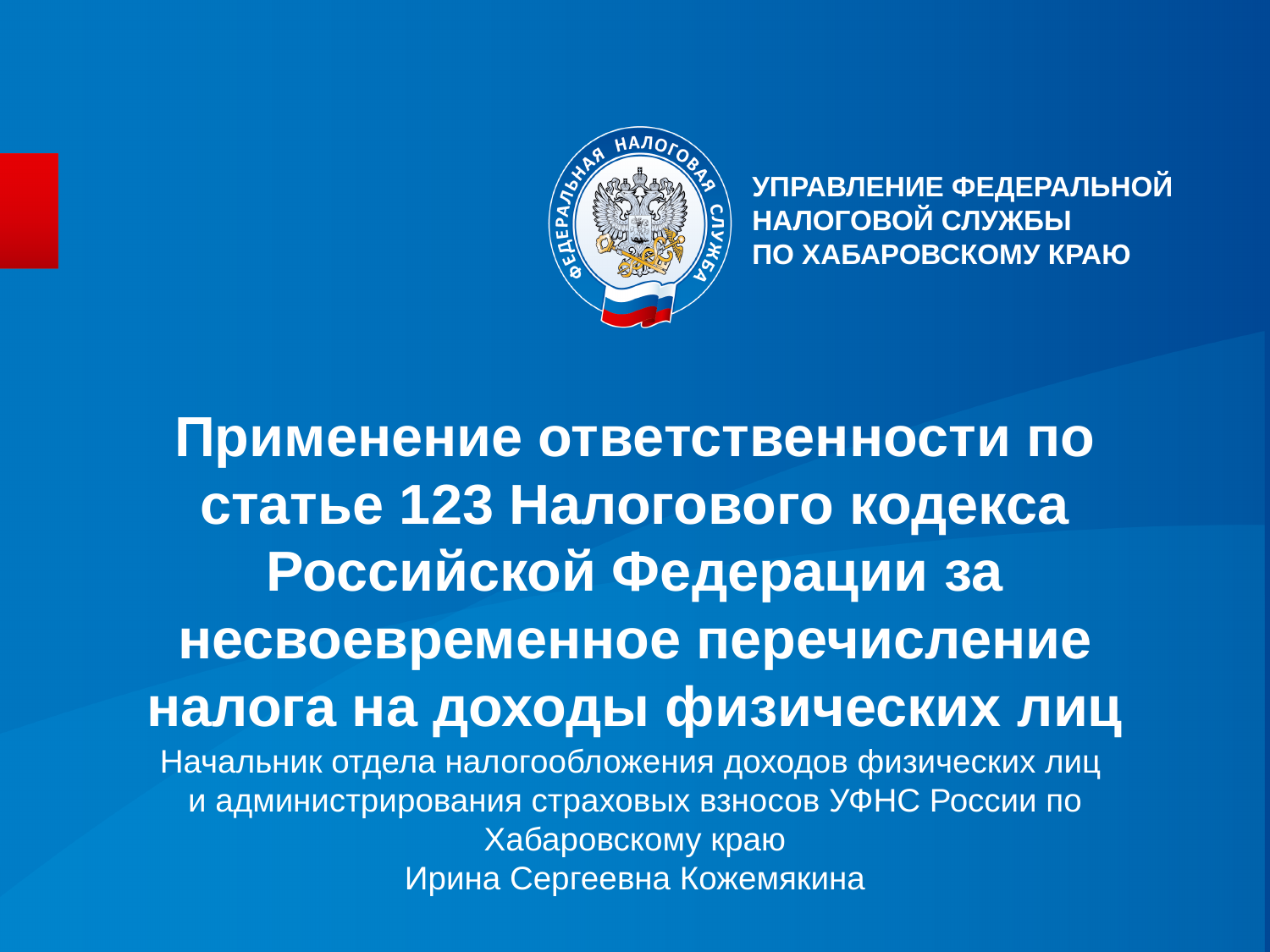

УПРАВЛЕНИЕ ФЕДЕРАЛЬНОЙ НАЛОГОВОЙ СЛУЖБЫ
ПО ХАБАРОВСКОМУ КРАЮ
# Применение ответственности по статье 123 Налогового кодекса Российской Федерации за несвоевременное перечисление налога на доходы физических лиц

Начальник отдела налогообложения доходов физических лиц
и администрирования страховых взносов УФНС России по Хабаровскому краю
Ирина Сергеевна Кожемякина